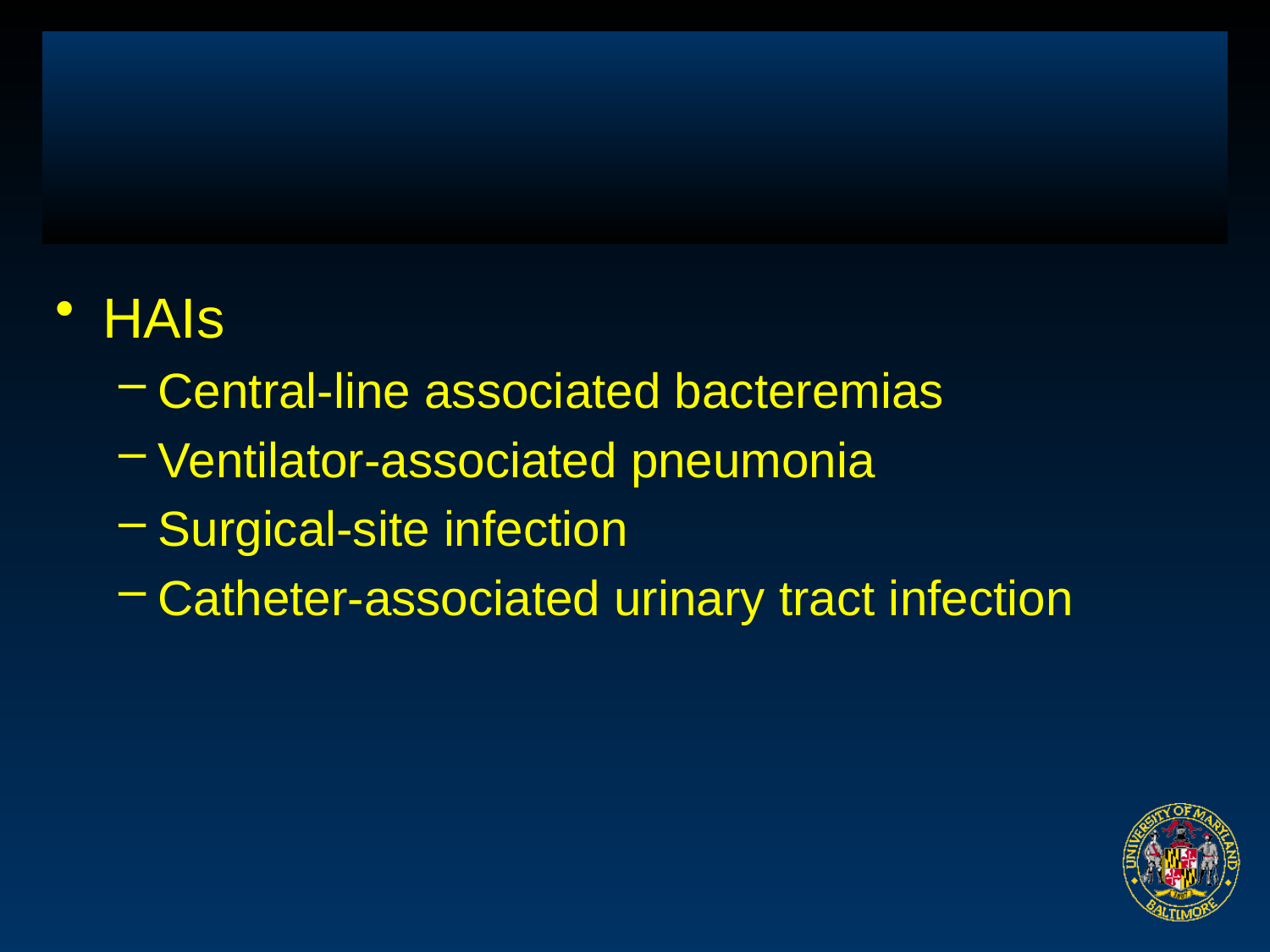

#
HAIs
Central-line associated bacteremias
Ventilator-associated pneumonia
Surgical-site infection
Catheter-associated urinary tract infection